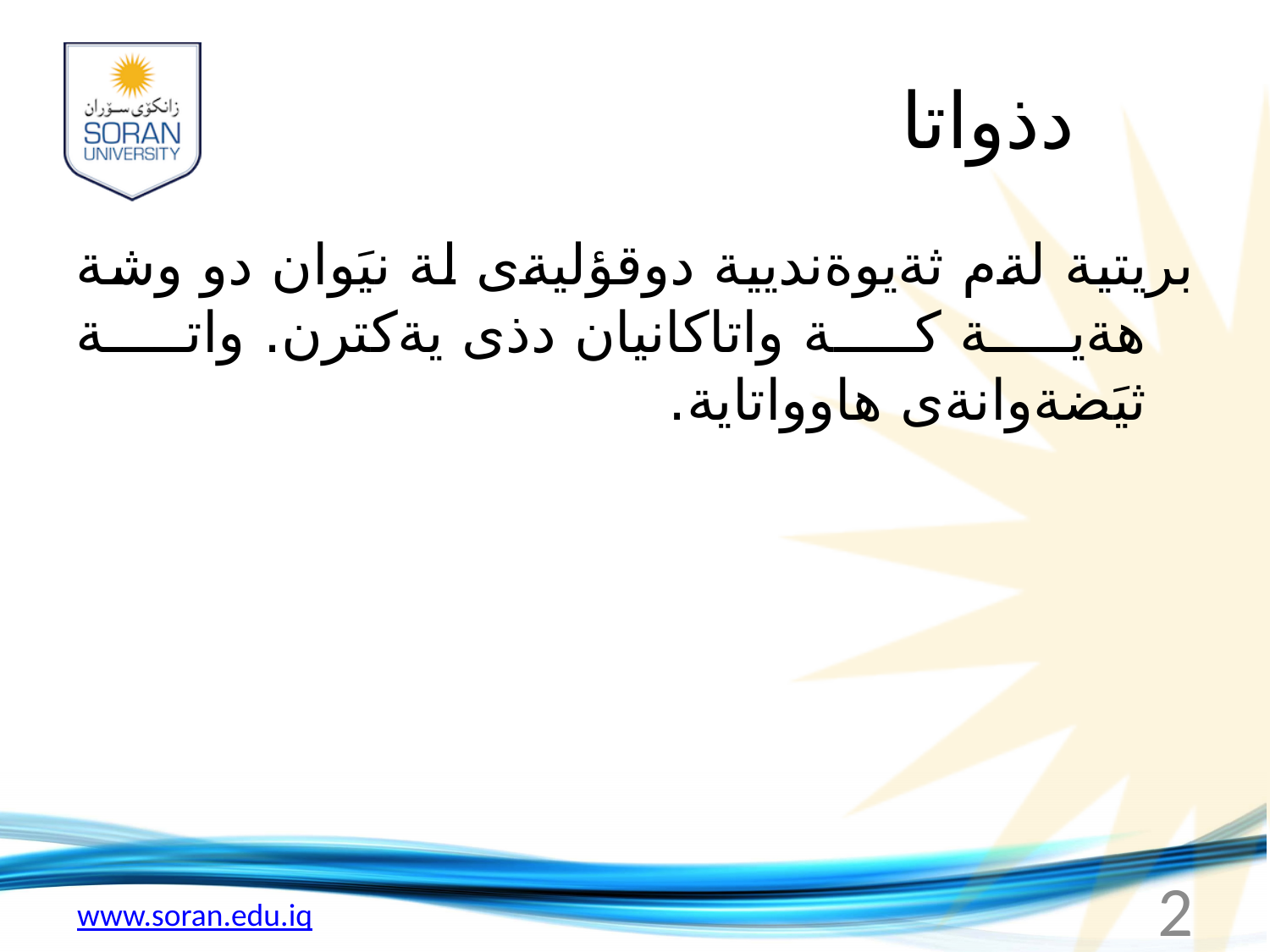

# دذواتا
بريتية لةم ثةيوةنديية دوقؤليةى لة نيَوان دو وشة هةية كة واتاكانيان دذى يةكترن. واتة ثيَضةوانةى هاوواتاية.

2